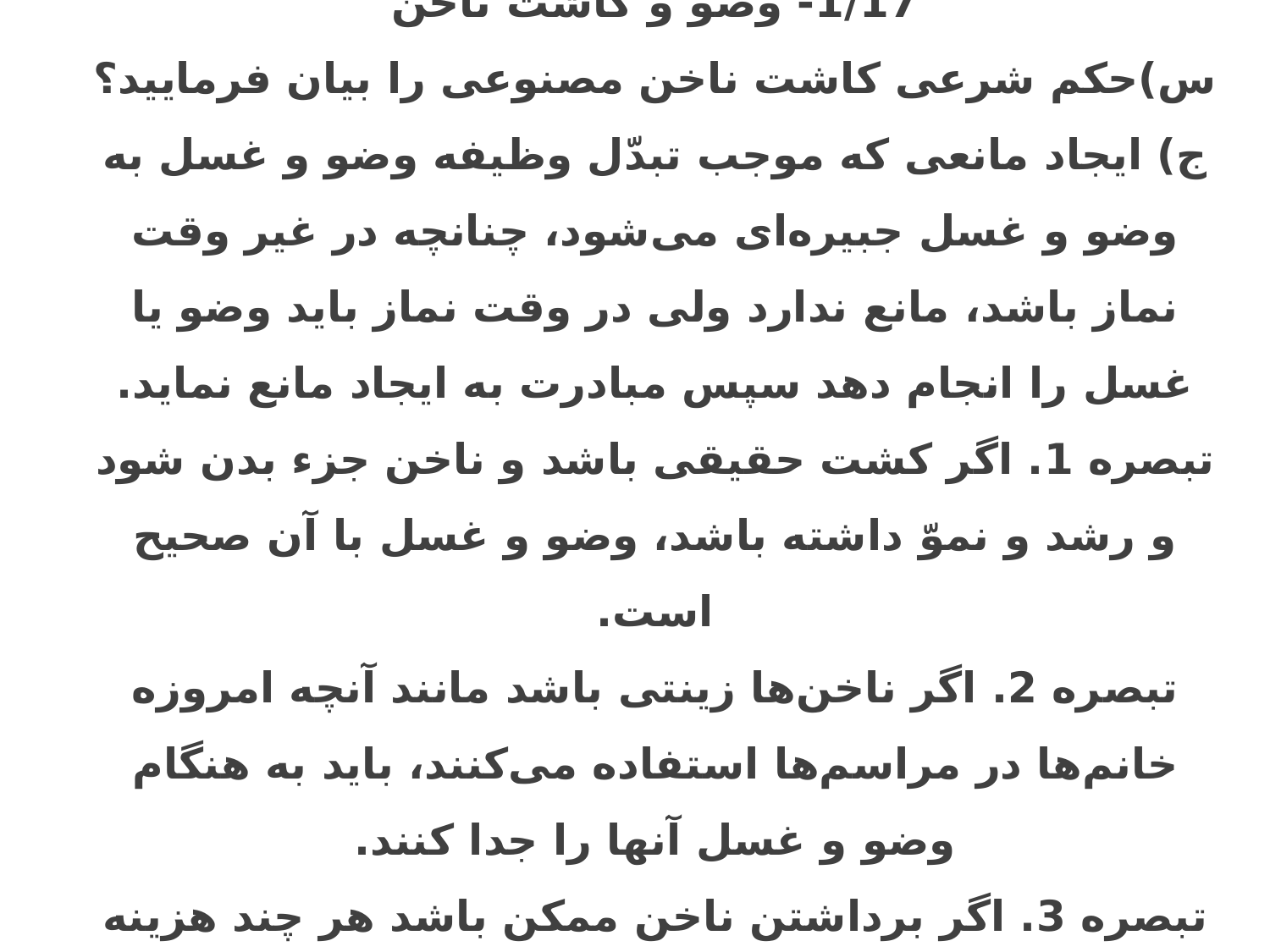

1/17- وضو و کاشت ناخن
س)حکم شرعى کاشت ناخن مصنوعى را بیان فرمایید؟
ج) ایجاد مانعى که موجب تبدّل وظیفه وضو و غسل به وضو و غسل جبیره‌اى مى‌شود، چنانچه در غیر وقت نماز باشد، مانع ندارد ولى در وقت نماز باید وضو یا غسل را انجام دهد سپس مبادرت به ایجاد مانع نماید.
تبصره 1. اگر کشت حقیقی باشد و ناخن جزء بدن شود و رشد و نموّ داشته باشد، وضو و غسل با آن صحیح است.
تبصره 2. اگر ناخن‌ها زینتی باشد مانند آنچه امروزه خانم‌ها در مراسم‌ها استفاده می‌کنند، باید به هنگام وضو و غسل آنها را جدا کنند.
تبصره 3. اگر برداشتن ناخن ممکن باشد هر چند هزینه داشته باشد، باید برداشته شود